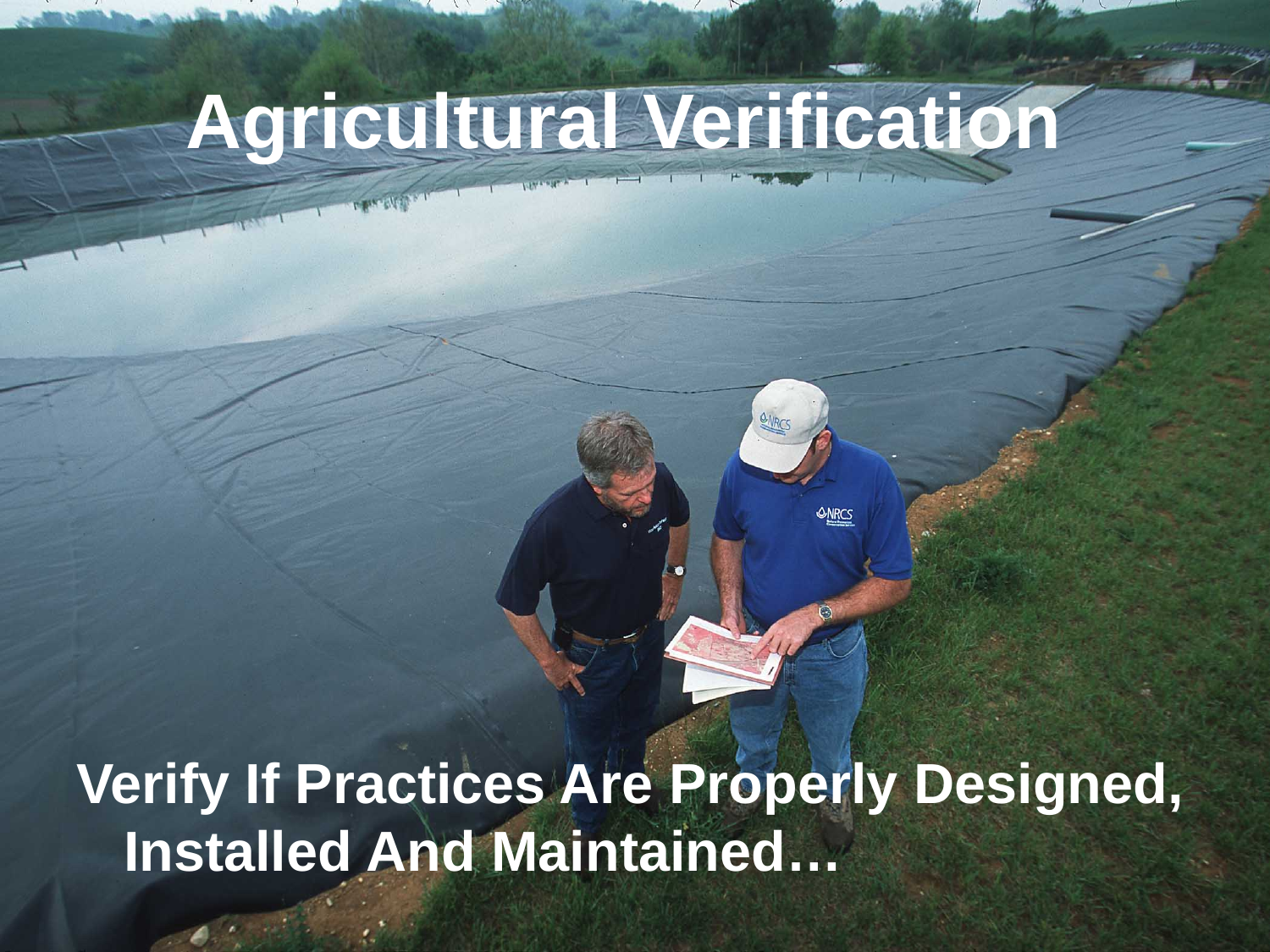

# Agricultural Verification
Verify If Practices Are Properly Designed, Installed And Maintained…